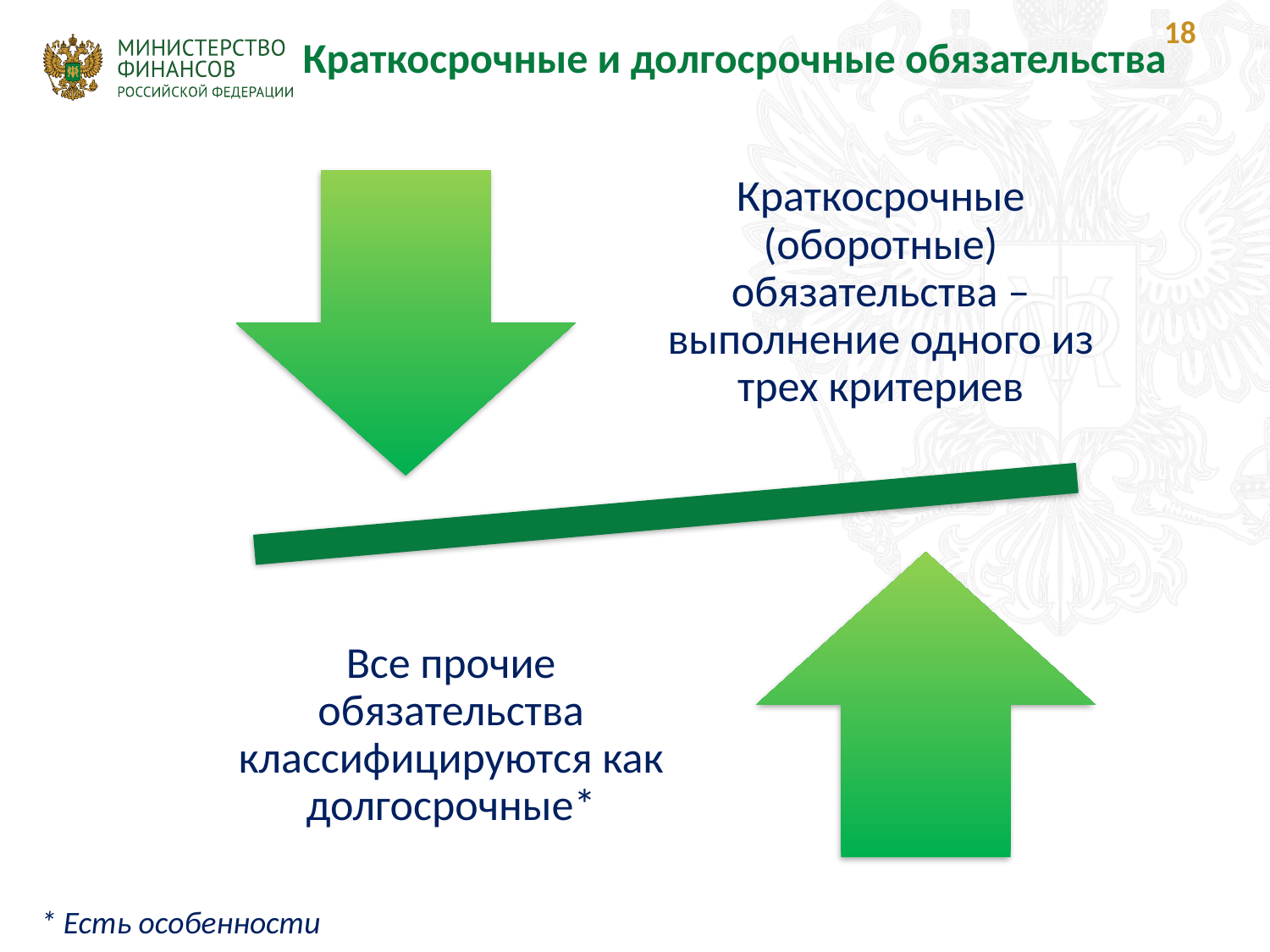

18
Краткосрочные и долгосрочные обязательства
Краткосрочные (оборотные) обязательства – выполнение одного из трех критериев
Все прочие обязательства классифицируются как долгосрочные*
* Есть особенности